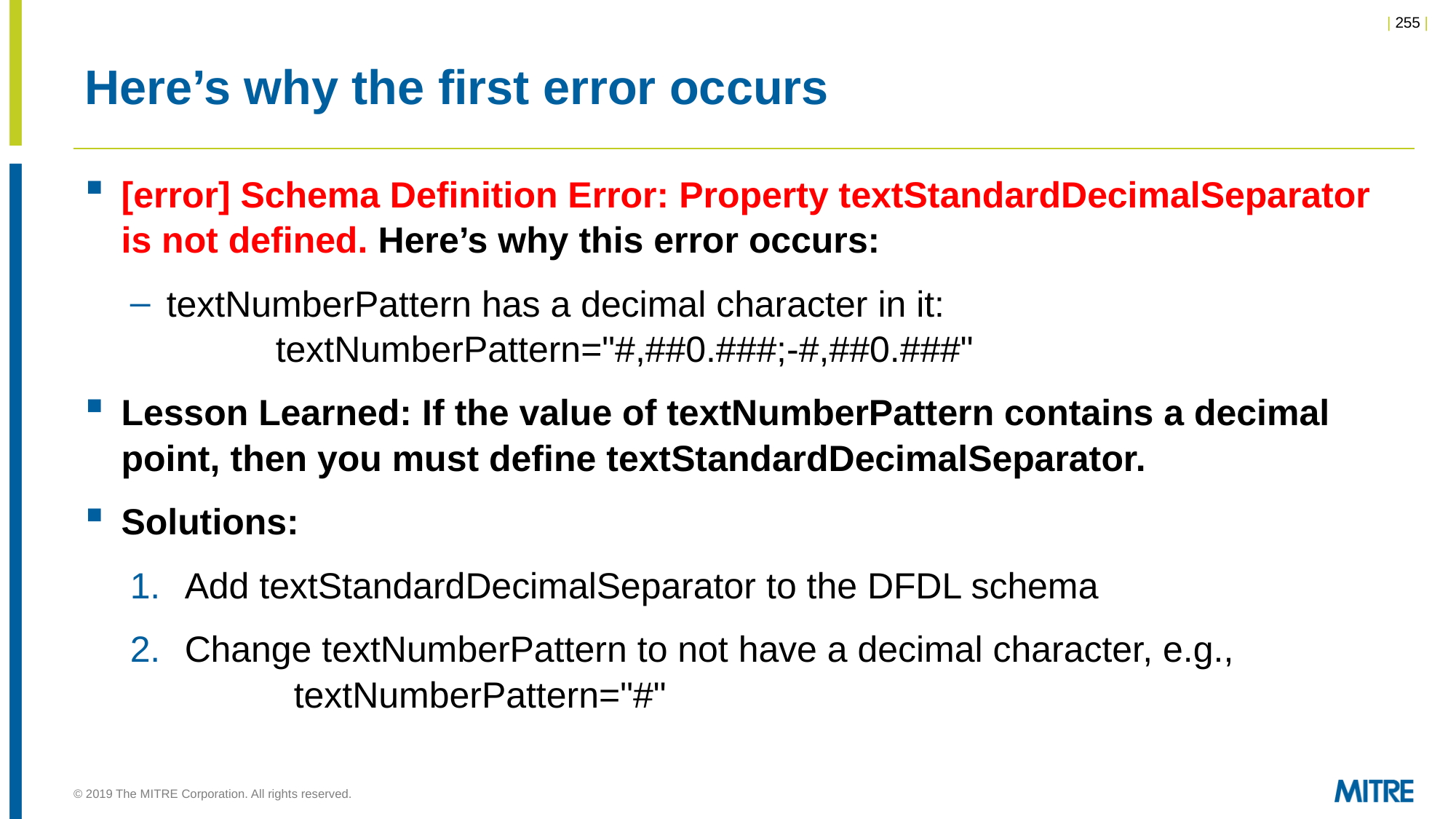

# Here’s why the first error occurs
[error] Schema Definition Error: Property textStandardDecimalSeparator is not defined. Here’s why this error occurs:
textNumberPattern has a decimal character in it:
	textNumberPattern="#,##0.###;-#,##0.###"
Lesson Learned: If the value of textNumberPattern contains a decimal point, then you must define textStandardDecimalSeparator.
Solutions:
Add textStandardDecimalSeparator to the DFDL schema
Change textNumberPattern to not have a decimal character, e.g.,
	textNumberPattern="#"

© 2019 The MITRE Corporation. All rights reserved.